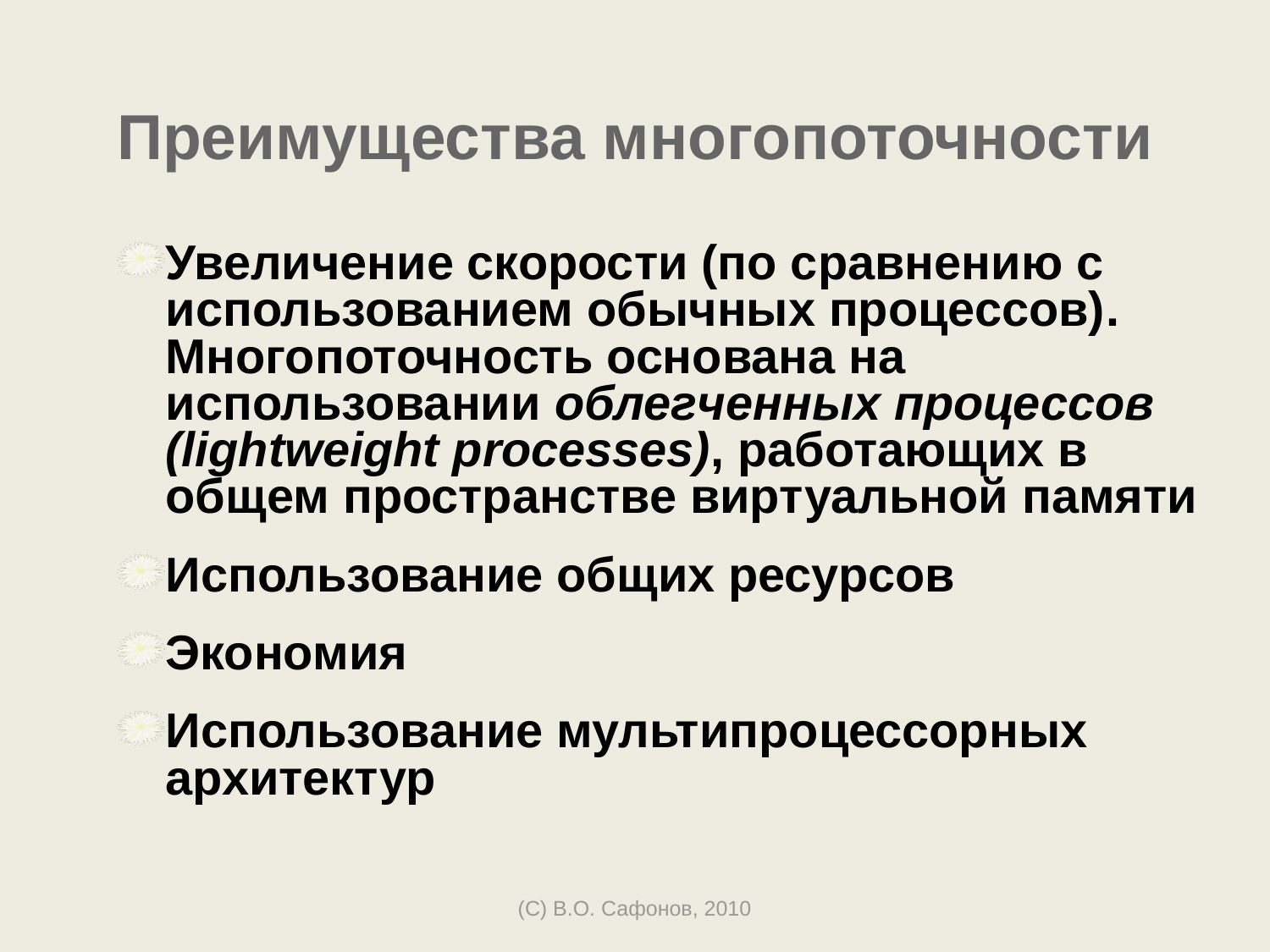

# Преимущества многопоточности
Увеличение скорости (по сравнению с использованием обычных процессов). Многопоточность основана на использовании облегченных процессов (lightweight processes), работающих в общем пространстве виртуальной памяти
Использование общих ресурсов
Экономия
Использование мультипроцессорных архитектур

(C) В.О. Сафонов, 2010